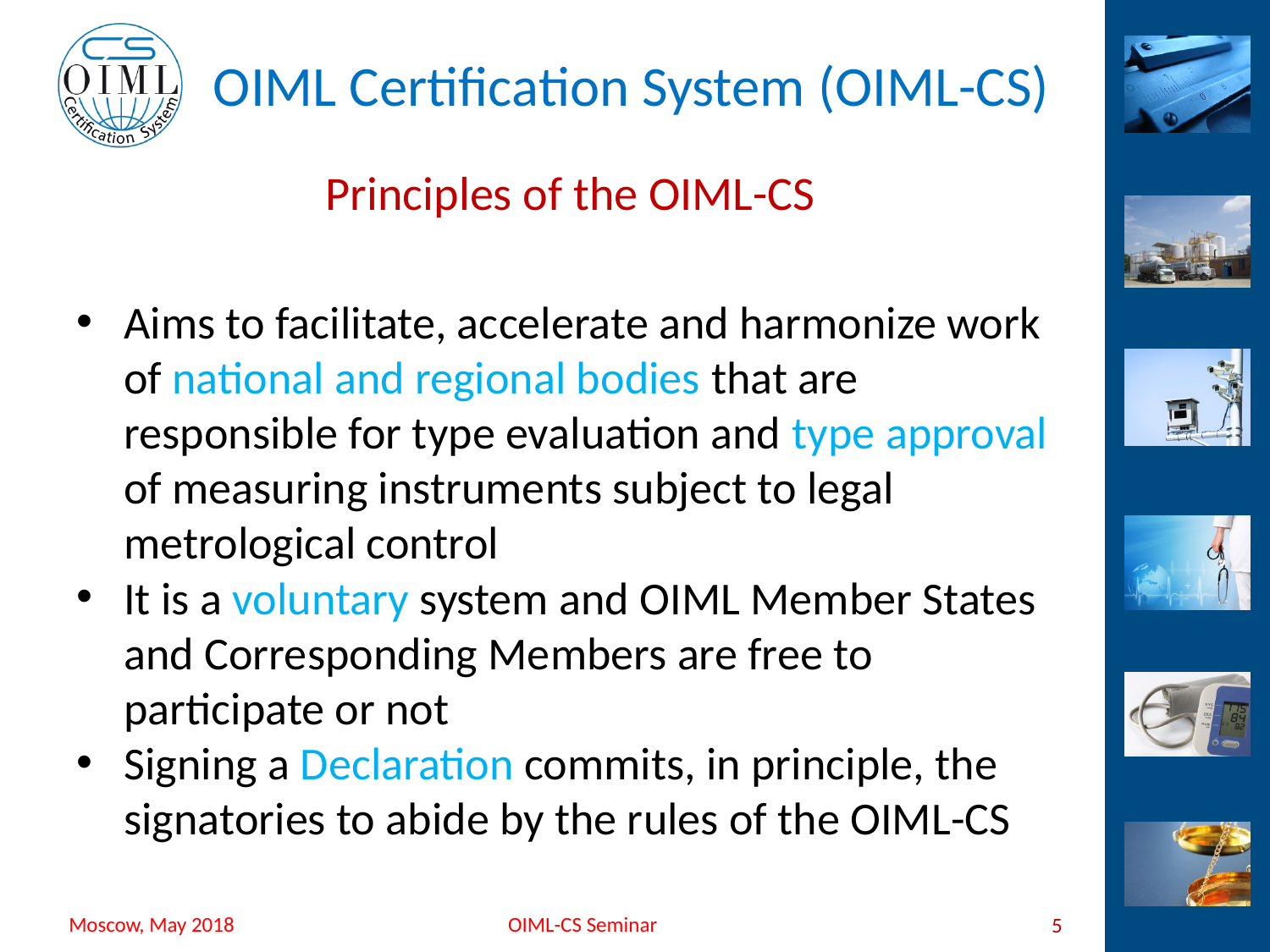

# Principles of the OIML-CS
Aims to facilitate, accelerate and harmonize work of national and regional bodies that are responsible for type evaluation and type approval of measuring instruments subject to legal metrological control
It is a voluntary system and OIML Member States and Corresponding Members are free to participate or not
Signing a Declaration commits, in principle, the signatories to abide by the rules of the OIML-CS
5